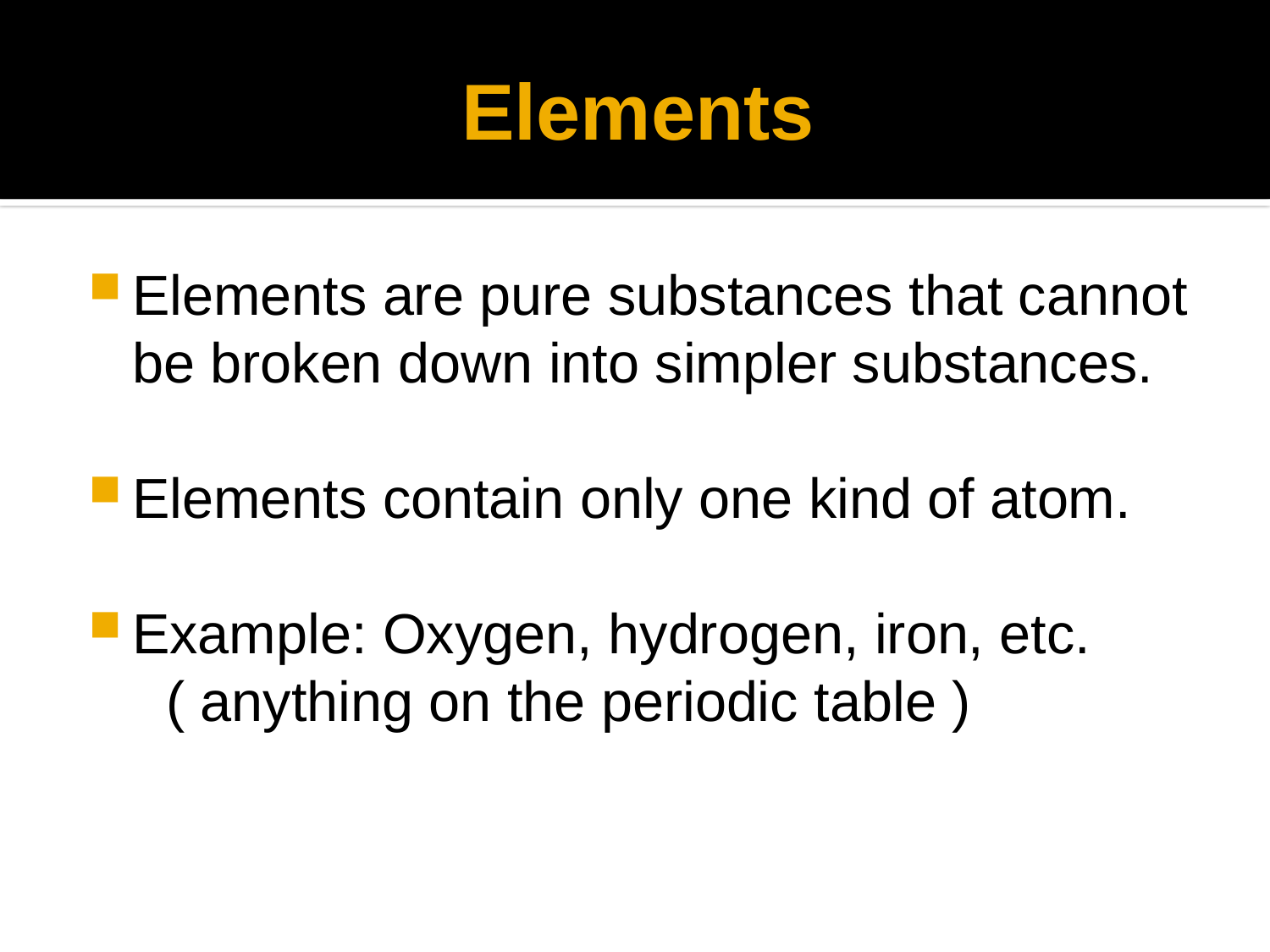

# Elements
Elements are pure substances that cannot be broken down into simpler substances.

Elements contain only one kind of atom.

Example: Oxygen, hydrogen, iron, etc.
     ( anything on the periodic table )